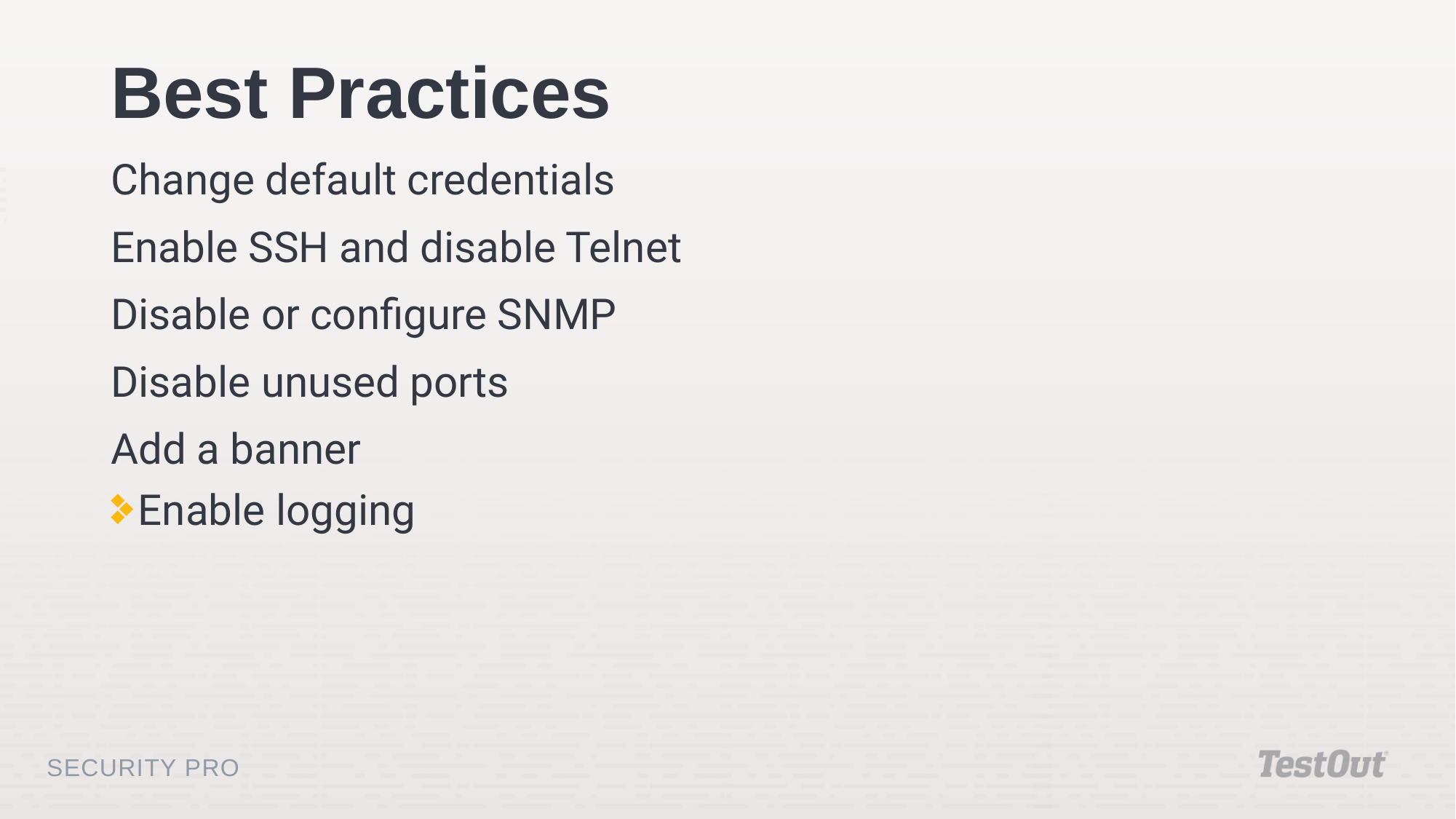

# Best Practices
Change default credentials
Enable SSH and disable Telnet
Disable or configure SNMP
Disable unused ports
Add a banner
Enable logging
Security Pro